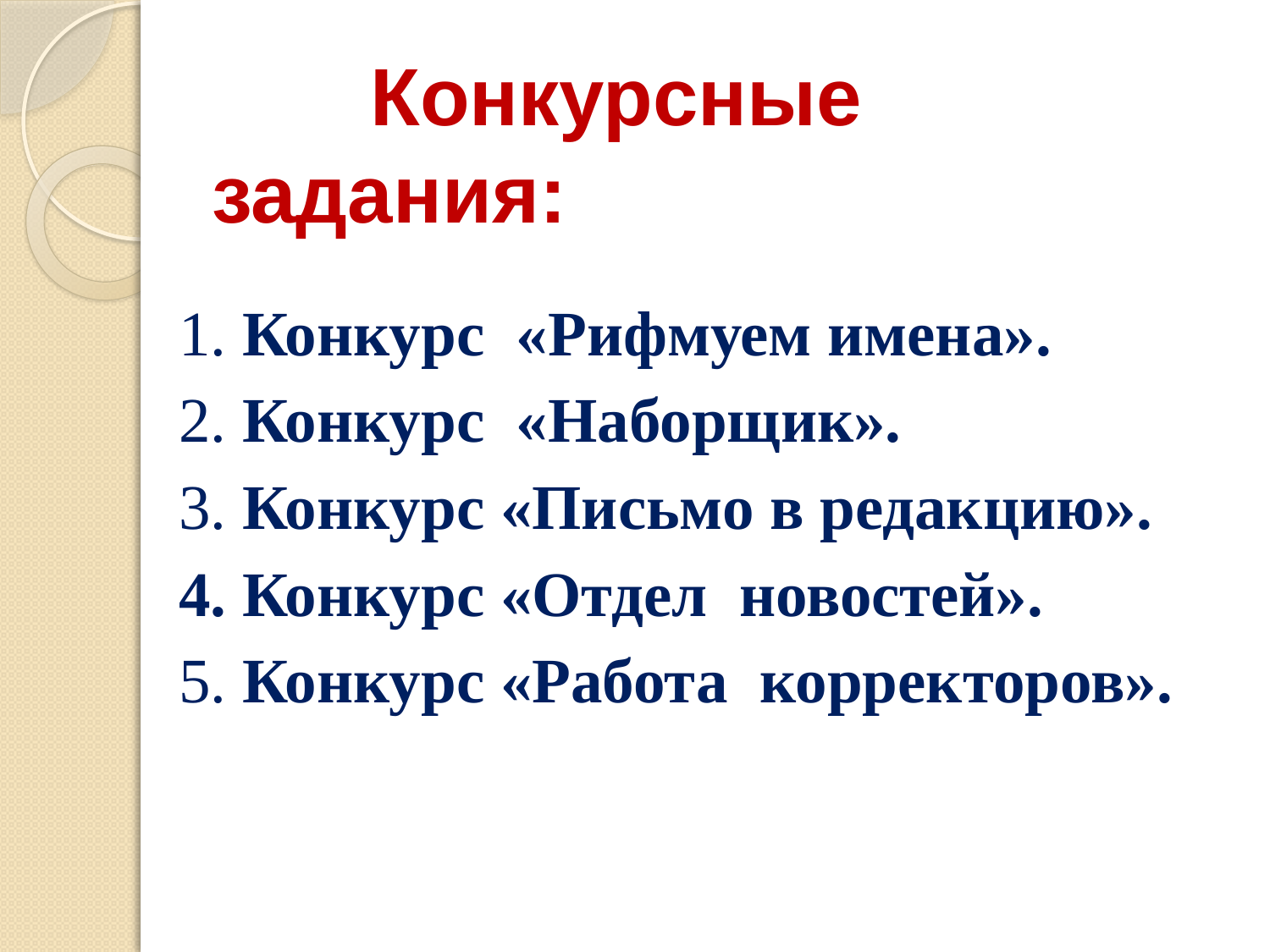

# Конкурсные  задания:
1. Конкурс  «Рифмуем имена».
2. Конкурс  «Наборщик».
3. Конкурс «Письмо в редакцию».
4. Конкурс «Отдел  новостей».
5. Конкурс «Работа  корректоров».